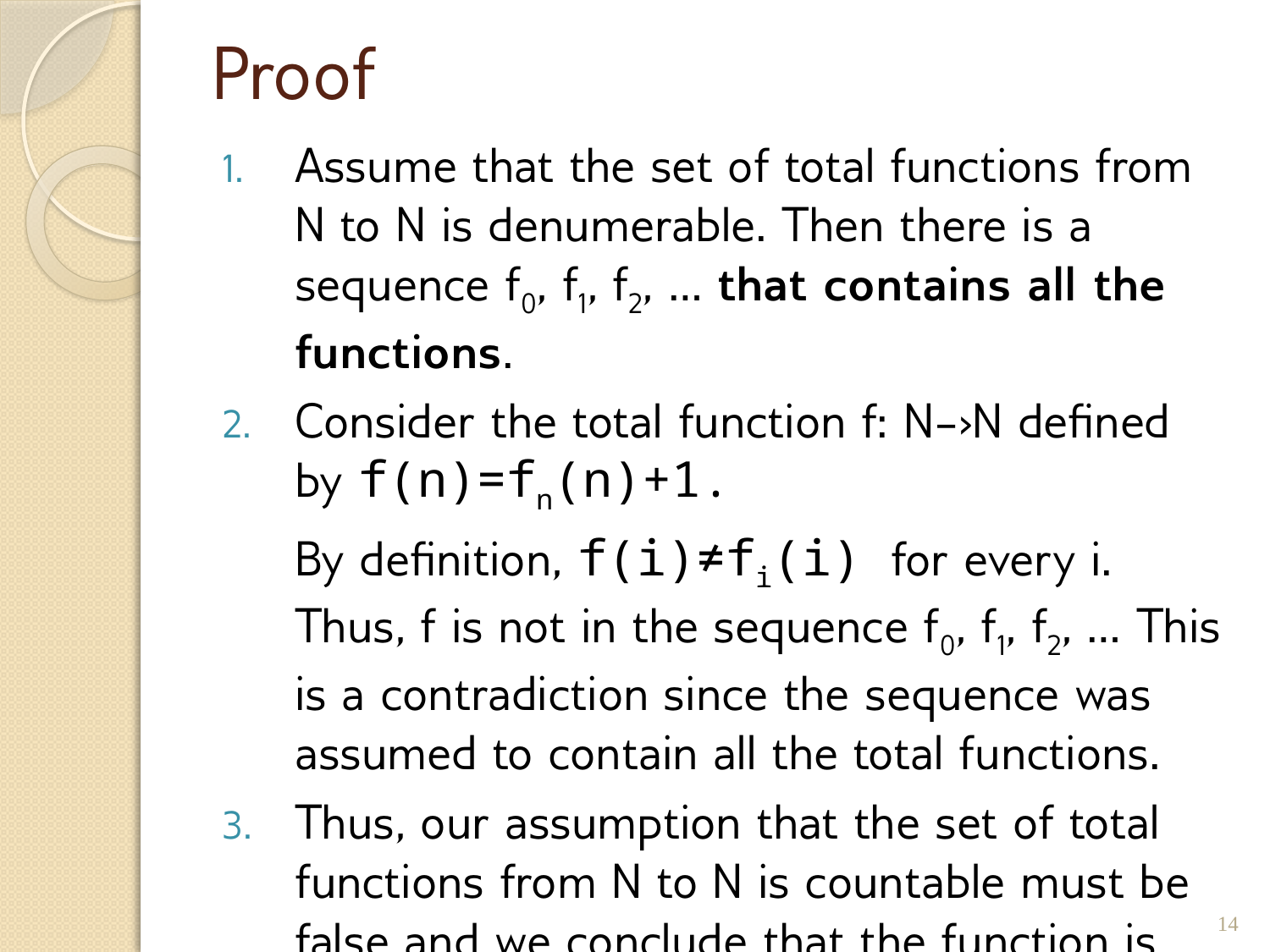

# Proof
Assume that the set of total functions from N to N is denumerable. Then there is a sequence f0, f1, f2, … that contains all the functions.
Consider the total function f: N–›N defined by f(n)=fn(n)+1.
	By definition, f(i)≠fi(i) for every i. Thus, f is not in the sequence f0, f1, f2, … This is a contradiction since the sequence was assumed to contain all the total functions.
Thus, our assumption that the set of total functions from N to N is countable must be false and we conclude that the function is uncountable.
14